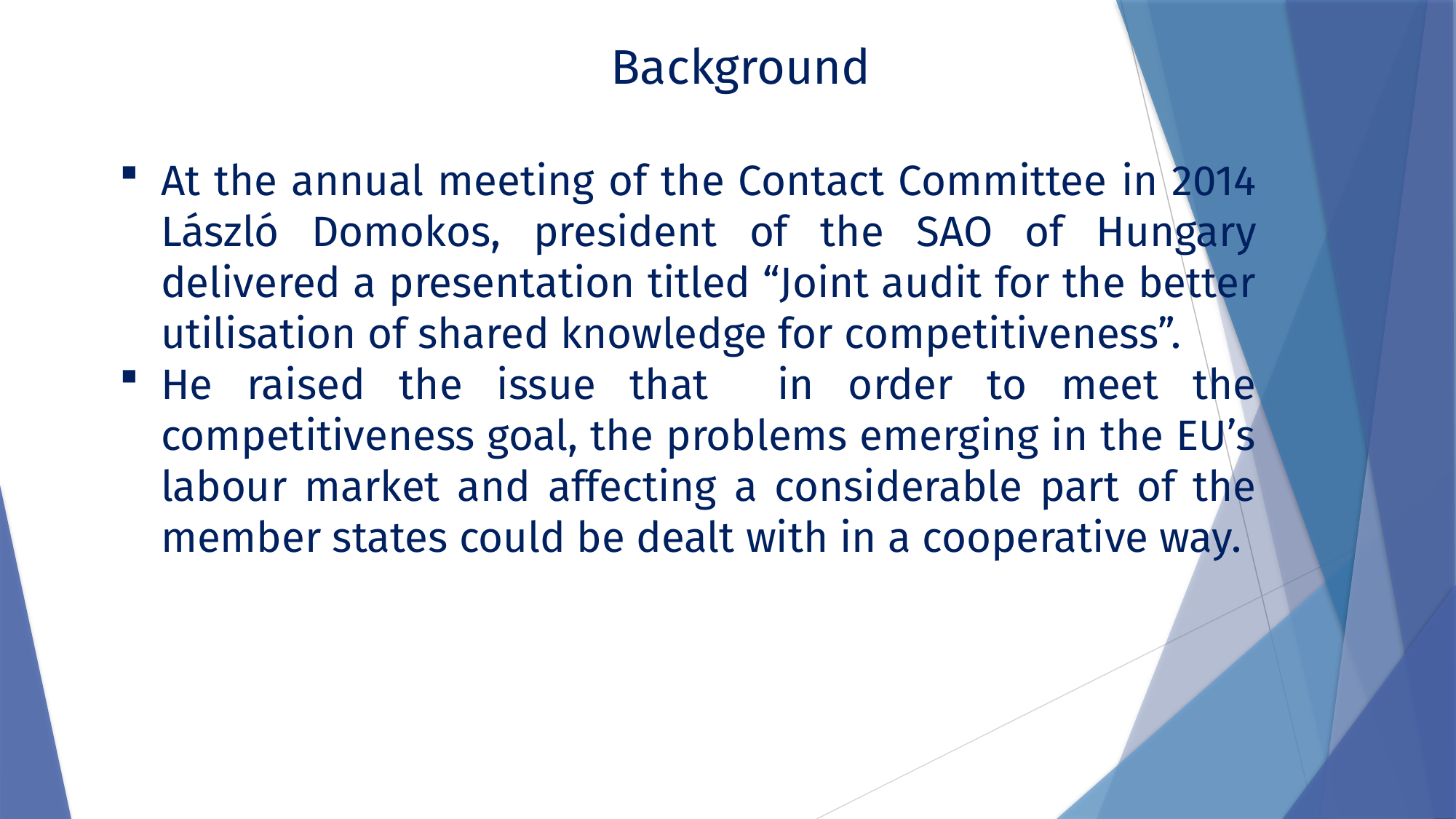

# Background
At the annual meeting of the Contact Committee in 2014 László Domokos, president of the SAO of Hungary delivered a presentation titled “Joint audit for the better utilisation of shared knowledge for competitiveness”.
He raised the issue that  in order to meet the competitiveness goal, the problems emerging in the EU’s labour market and affecting a considerable part of the member states could be dealt with in a cooperative way.